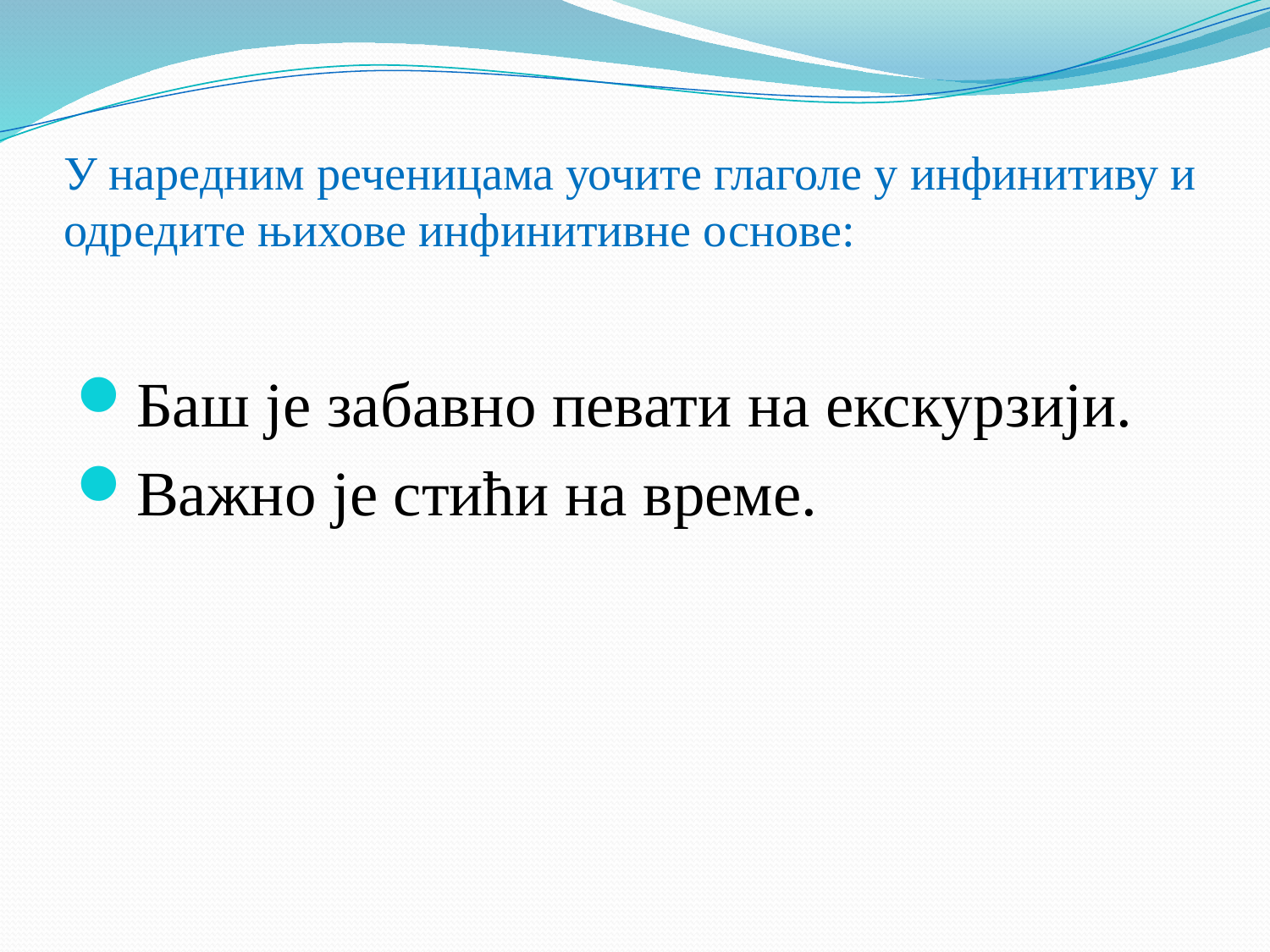

# У наредним реченицама уочите глаголе у инфинитиву и одредите њихове инфинитивне основе:

Баш је забавно певати на екскурзији.
Важно је стићи на време.